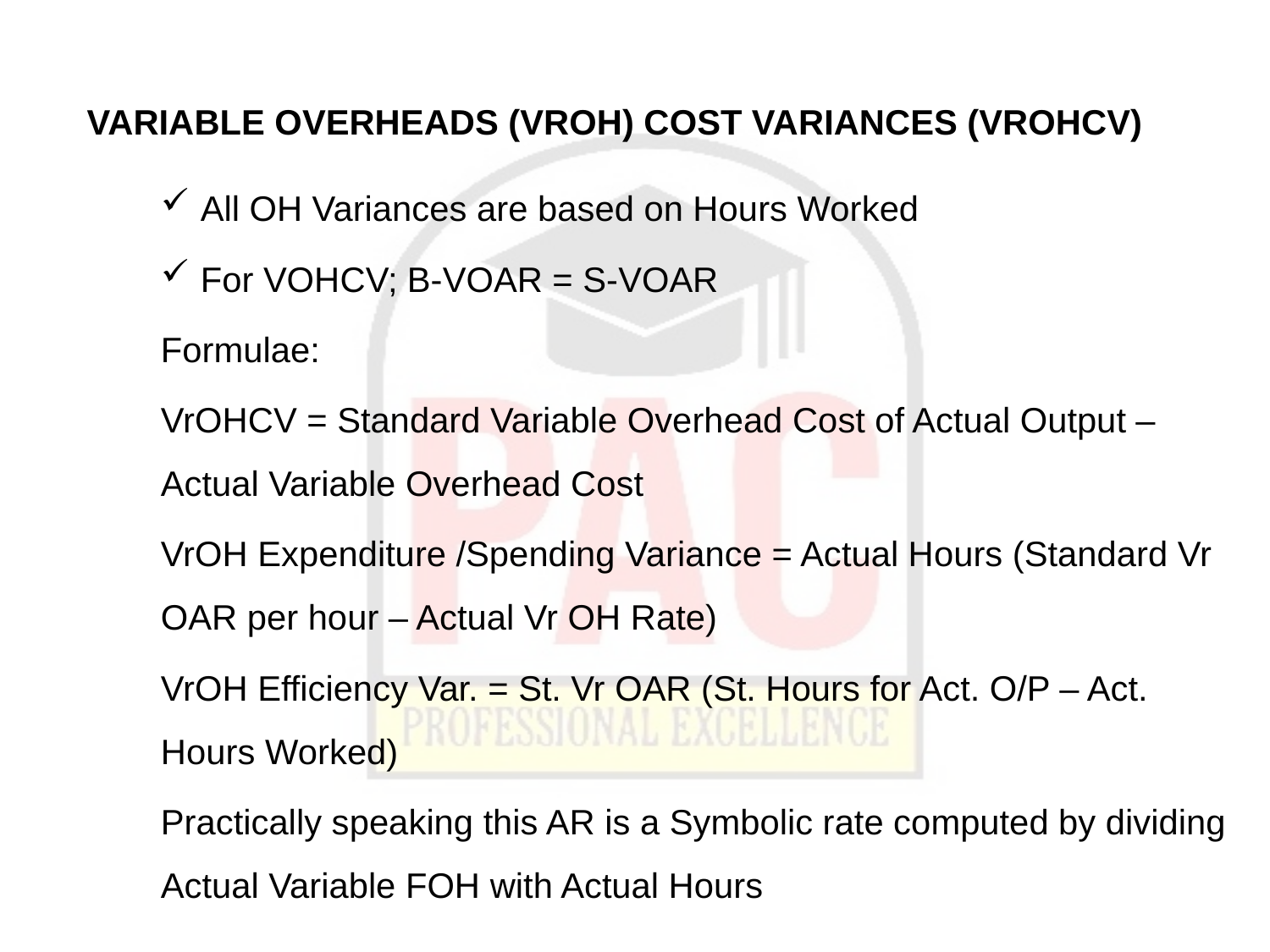

# VARIABLE OVERHEADS (VROH) COST VARIANCES (VROHCV)
All OH Variances are based on Hours Worked
For VOHCV; B-VOAR = S-VOAR
Formulae:
VrOHCV = Standard Variable Overhead Cost of Actual Output – Actual Variable Overhead Cost
VrOH Expenditure /Spending Variance = Actual Hours (Standard Vr OAR per hour – Actual Vr OH Rate)
VrOH Efficiency Var. = St. Vr OAR (St. Hours for Act. O/P – Act. Hours Worked)
Practically speaking this AR is a Symbolic rate computed by dividing Actual Variable FOH with Actual Hours